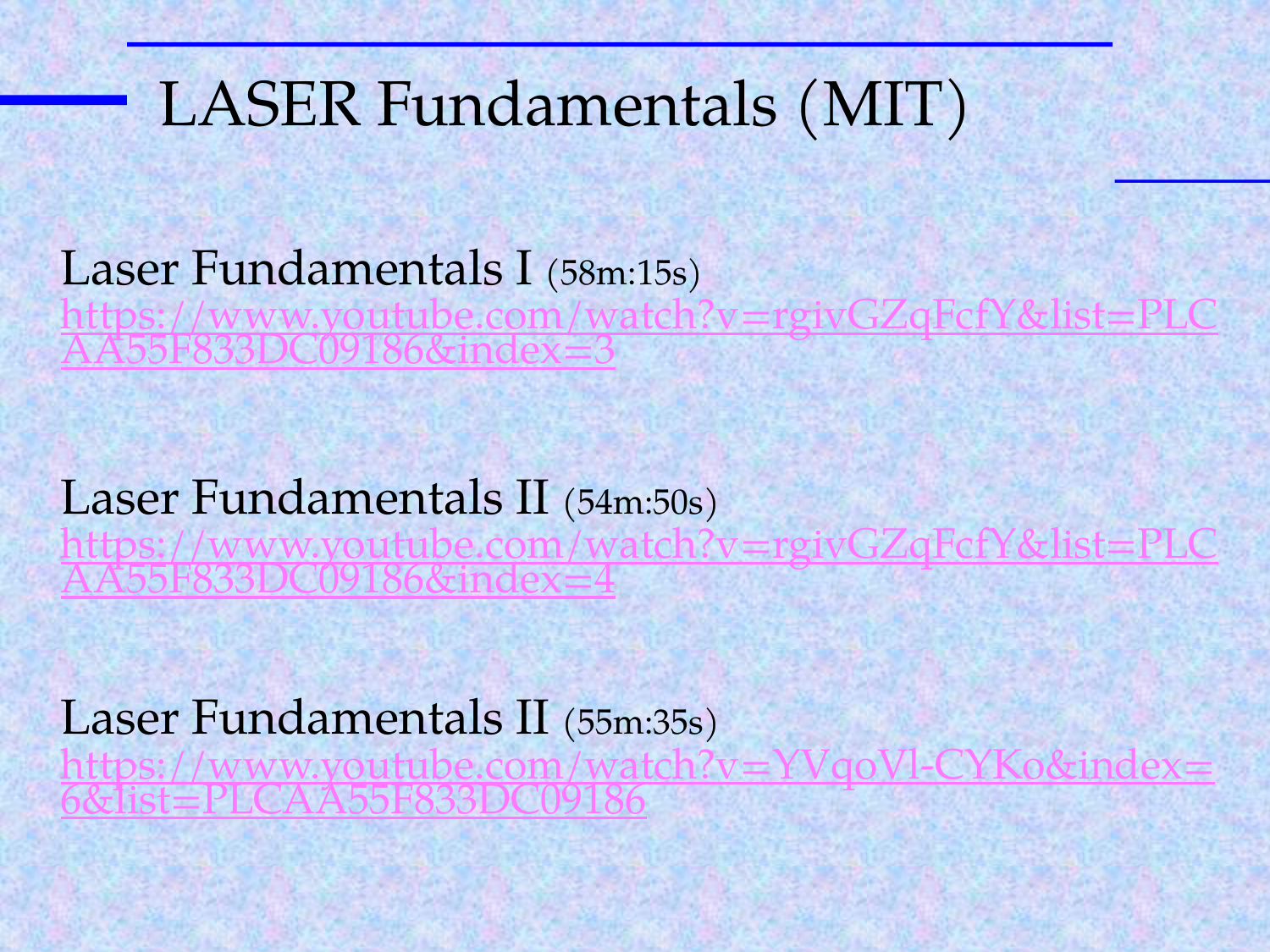

LASER Fundamentals (MIT)
Laser Fundamentals I (58m:15s)
https://www.youtube.com/watch?v=rgivGZqFcfY&list=PLCAA55F833DC09186&index=3

Laser Fundamentals II (54m:50s)
https://www.youtube.com/watch?v=rgivGZqFcfY&list=PLCAA55F833DC09186&index=4

Laser Fundamentals II (55m:35s)
https://www.youtube.com/watch?v=YVqoVl-CYKo&index=6&list=PLCAA55F833DC09186